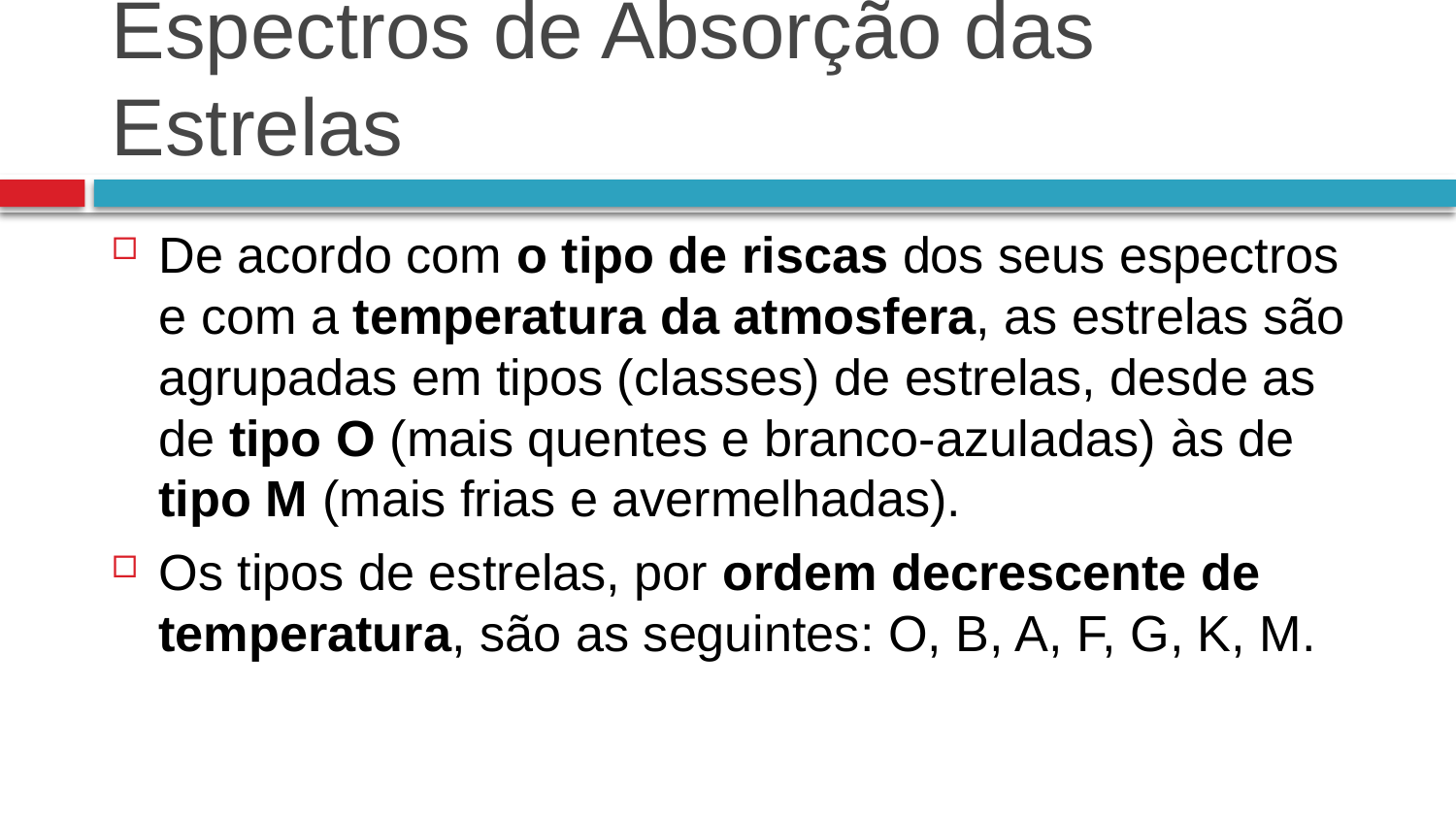

# Espectros de Absorção das Estrelas
De acordo com o tipo de riscas dos seus espectros
e com a temperatura da atmosfera, as estrelas são agrupadas em tipos (classes) de estrelas, desde as
de tipo O (mais quentes e branco-azuladas) ­às de
tipo M (mais frias e avermelhadas).
Os tipos de estrelas, por ordem decrescente de temperatura, são as seguintes: O, B, A, F, G, K, M.